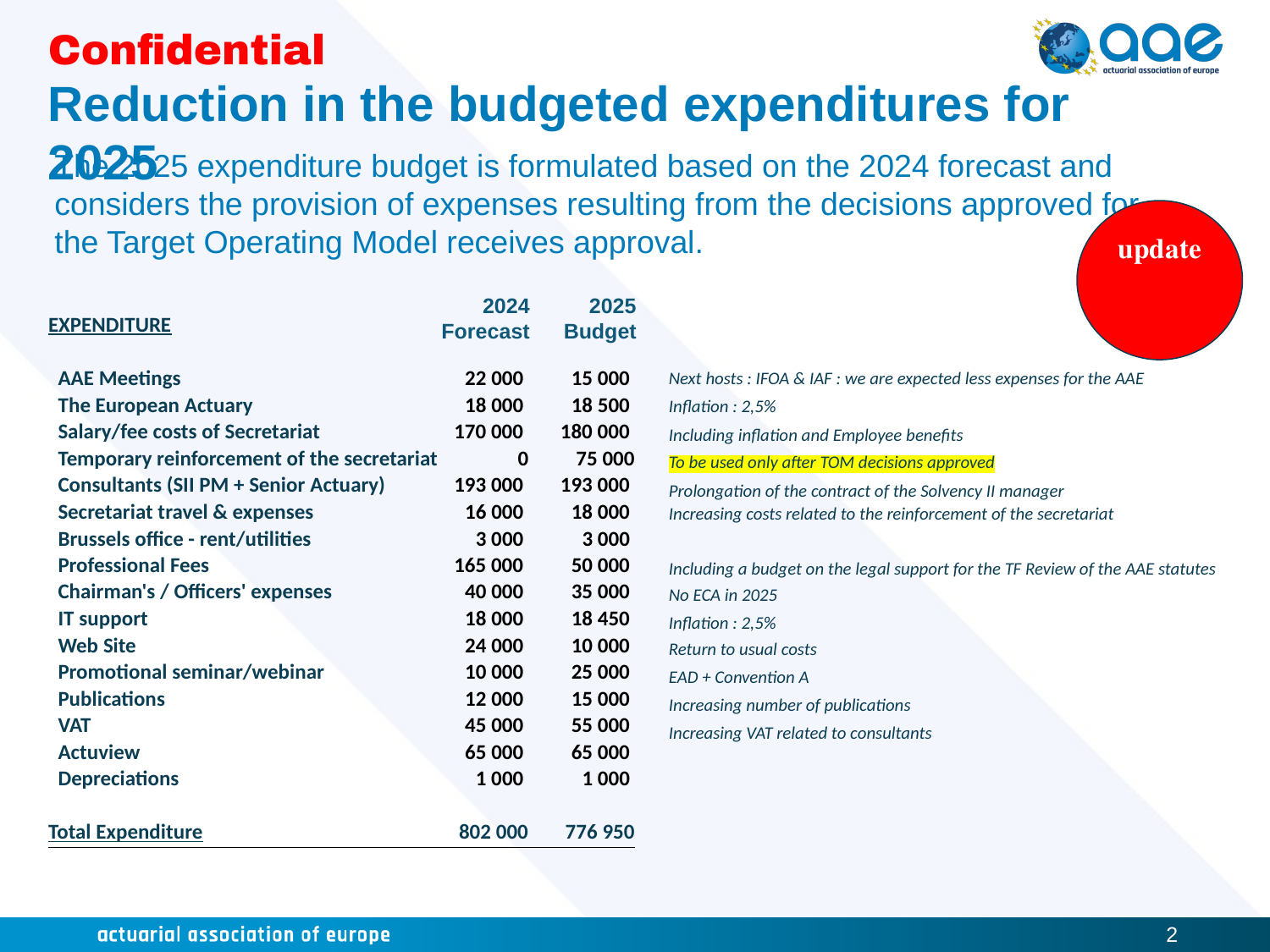

Confidential
# Reduction in the budgeted expenditures for 2025
The 2025 expenditure budget is formulated based on the 2024 forecast and considers the provision of expenses resulting from the decisions approved for the Target Operating Model receives approval.
update
2025 Budget
2024 Forecast
| EXPENDITURE |  |  |
| --- | --- | --- |
|  |  |  |
| AAE Meetings | 22 000 | 15 000 |
| The European Actuary | 18 000 | 18 500 |
| Salary/fee costs of Secretariat | 170 000 | 180 000 |
| Temporary reinforcement of the secretariat | 0 | 75 000 |
| Consultants (SII PM + Senior Actuary) | 193 000 | 193 000 |
| Secretariat travel & expenses | 16 000 | 18 000 |
| Brussels office - rent/utilities | 3 000 | 3 000 |
| Professional Fees | 165 000 | 50 000 |
| Chairman's / Officers' expenses | 40 000 | 35 000 |
| IT support | 18 000 | 18 450 |
| Web Site | 24 000 | 10 000 |
| Promotional seminar/webinar | 10 000 | 25 000 |
| Publications | 12 000 | 15 000 |
| VAT | 45 000 | 55 000 |
| Actuview | 65 000 | 65 000 |
| Depreciations | 1 000 | 1 000 |
|  |  |  |
| Total Expenditure | 802 000 | 776 950 |
|  |  |  |
Next hosts : IFOA & IAF : we are expected less expenses for the AAE
Inflation : 2,5%
Including inflation and Employee benefits
To be used only after TOM decisions approved
Prolongation of the contract of the Solvency II manager
Increasing costs related to the reinforcement of the secretariat
Including a budget on the legal support for the TF Review of the AAE statutes
No ECA in 2025
Inflation : 2,5%
Return to usual costs
EAD + Convention A
Increasing number of publications
Increasing VAT related to consultants
2